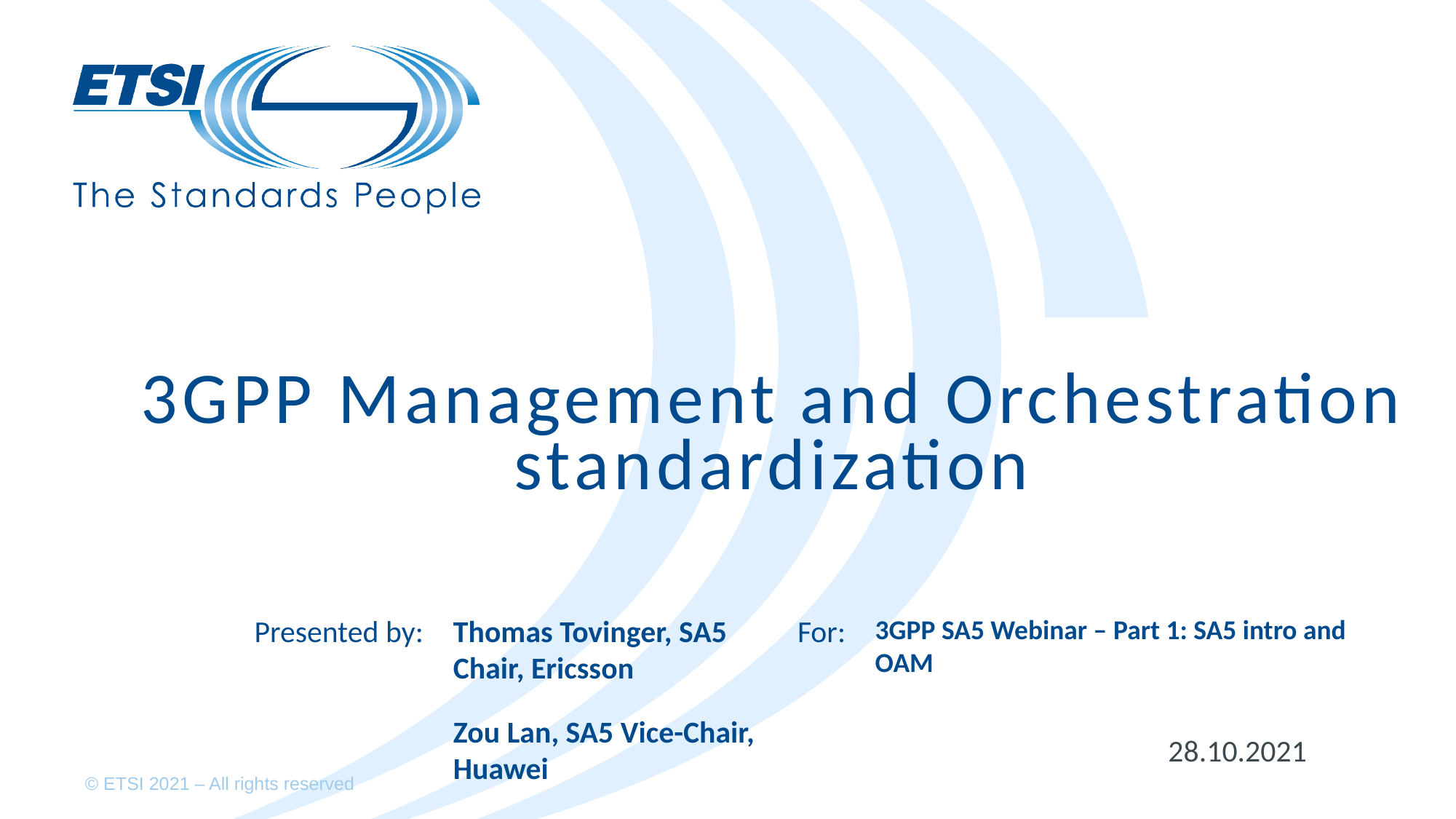

# 3GPP Management and Orchestration standardization
Thomas Tovinger, SA5 Chair, Ericsson
Zou Lan, SA5 Vice-Chair, Huawei
3GPP SA5 Webinar – Part 1: SA5 intro and OAM
28.10.2021